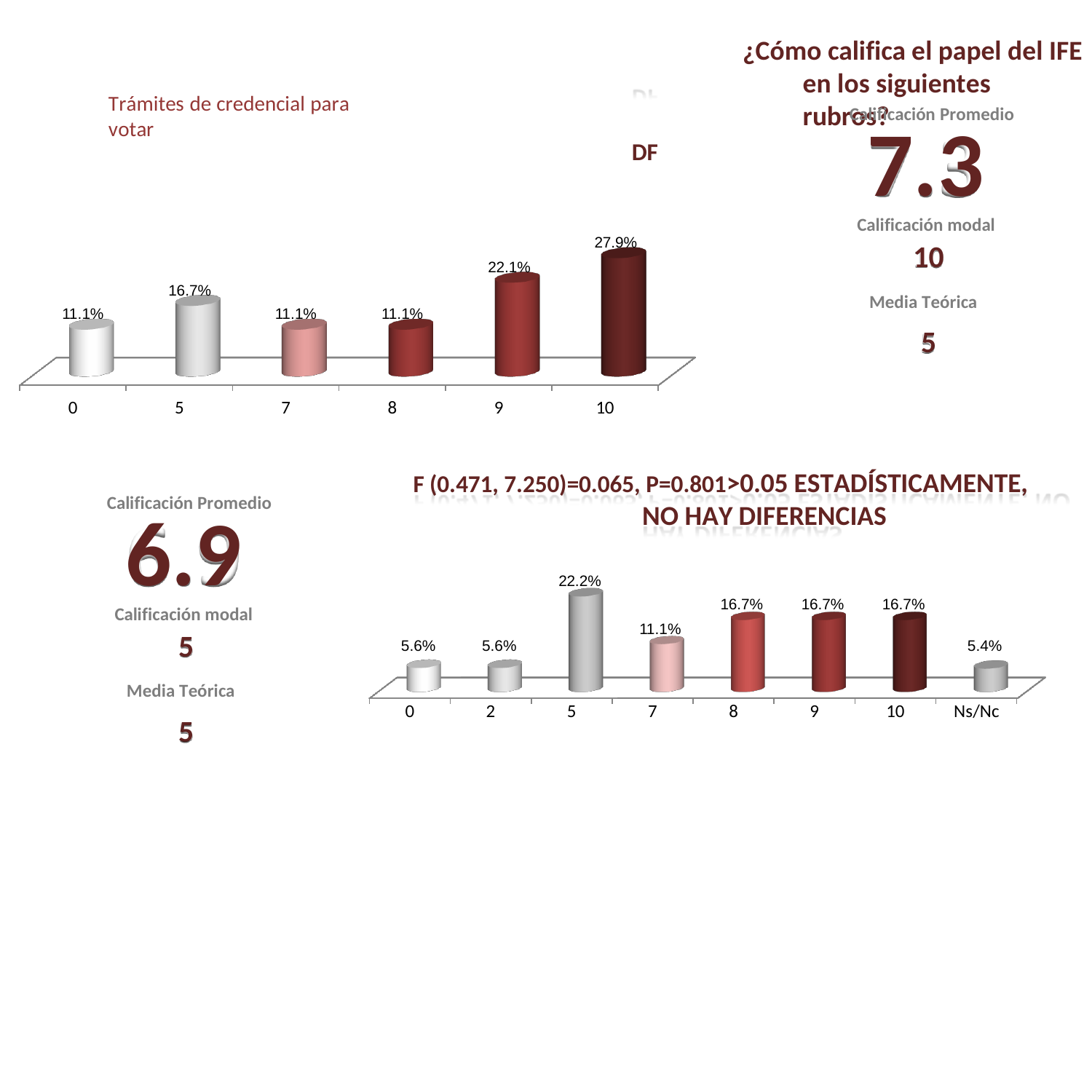

¿Cómo califica el papel del IFE
en los siguientes rubros?
DF

Trámites de credencial para votar
Calificación Promedio
7.3
Calificación modal
10

Media Teórica

5

27.9%
22.1%
16.7%
11.1%
11.1%
11.1%

0
5
7
8
9
10
F (0.471, 7.250)=0.065, P=0.801>0.05 ESTADÍSTICAMENTE, NO HAY DIFERENCIAS

Calificación Promedio
6.9
Calificación modal
5

Media Teórica

5

22.2%
16.7%
16.7%
16.7%

11.1%
| 5.6% | 5.6% |  |  |  |  |  | 5.4% |
| --- | --- | --- | --- | --- | --- | --- | --- |
| 0 | 2 | 5 | 7 | 8 | 9 | 10 | Ns/Nc |